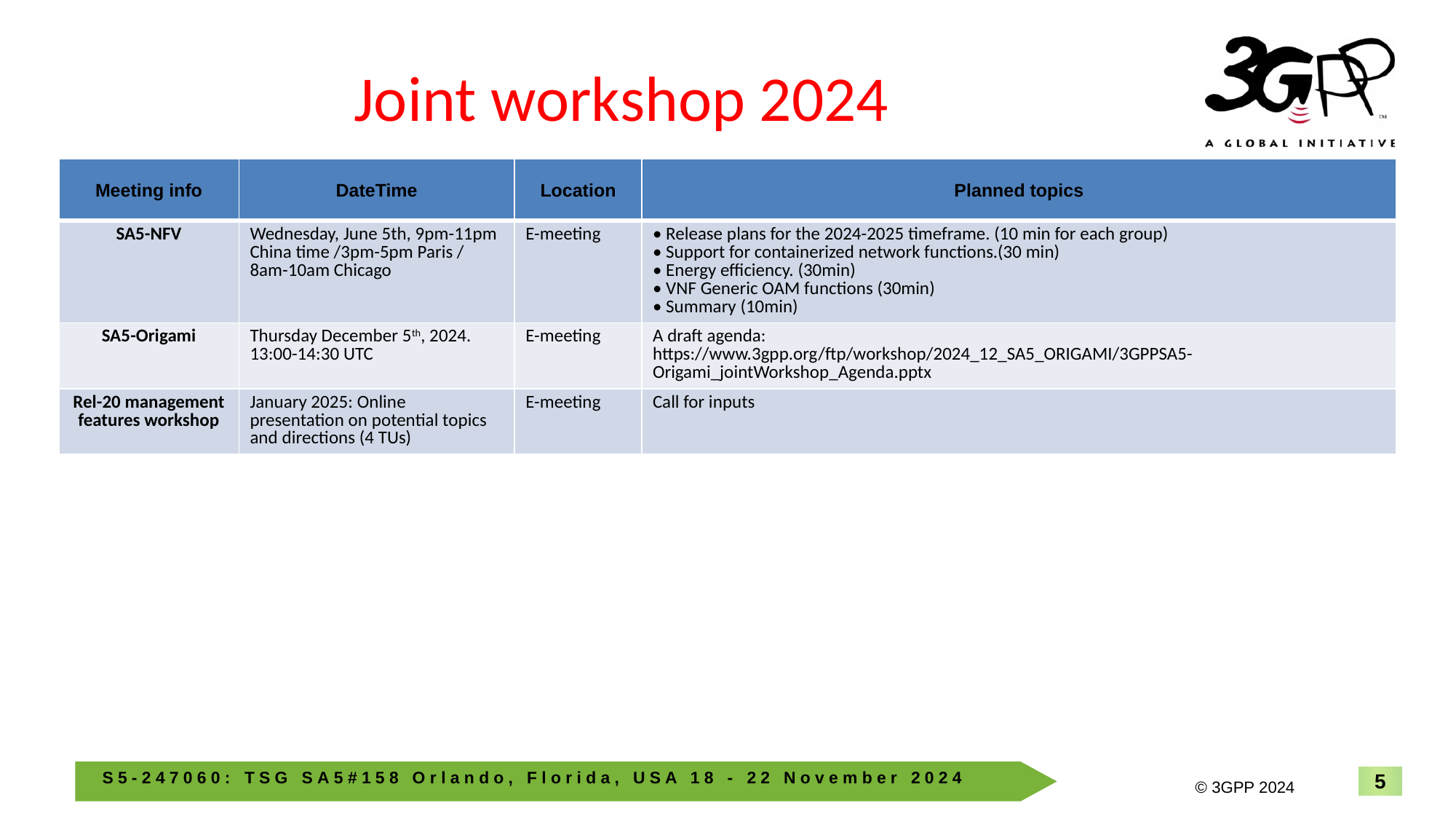

# Joint workshop 2024
| Meeting info | DateTime | Location | Planned topics |
| --- | --- | --- | --- |
| SA5-NFV | Wednesday, June 5th, 9pm-11pm China time /3pm-5pm Paris / 8am-10am Chicago | E-meeting | • Release plans for the 2024-2025 timeframe. (10 min for each group) • Support for containerized network functions.(30 min) • Energy efficiency. (30min) • VNF Generic OAM functions (30min) • Summary (10min) |
| SA5-Origami | Thursday December 5th, 2024. 13:00-14:30 UTC | E-meeting | A draft agenda: https://www.3gpp.org/ftp/workshop/2024\_12\_SA5\_ORIGAMI/3GPPSA5-Origami\_jointWorkshop\_Agenda.pptx |
| Rel-20 management features workshop | January 2025: Online presentation on potential topics and directions (4 TUs) | E-meeting | Call for inputs |